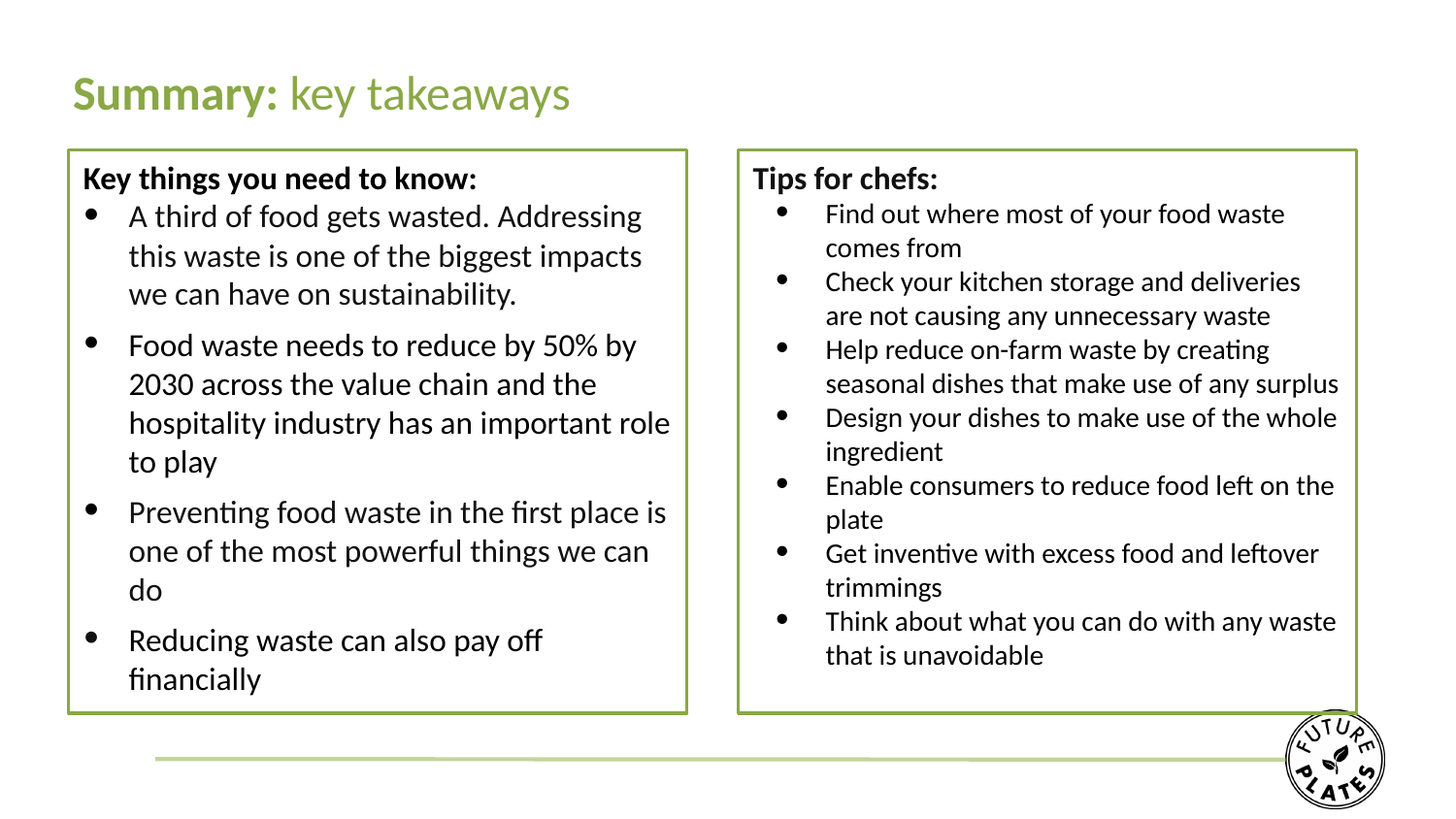

Summary: key takeaways
Key things you need to know:
A third of food gets wasted. Addressing this waste is one of the biggest impacts we can have on sustainability.

Food waste needs to reduce by 50% by 2030 across the value chain and the hospitality industry has an important role to play

Preventing food waste in the first place is one of the most powerful things we can do

Reducing waste can also pay off financially
Tips for chefs:
Find out where most of your food waste comes from
Check your kitchen storage and deliveries are not causing any unnecessary waste
Help reduce on-farm waste by creating seasonal dishes that make use of any surplus
Design your dishes to make use of the whole ingredient
Enable consumers to reduce food left on the plate
Get inventive with excess food and leftover trimmings
Think about what you can do with any waste that is unavoidable